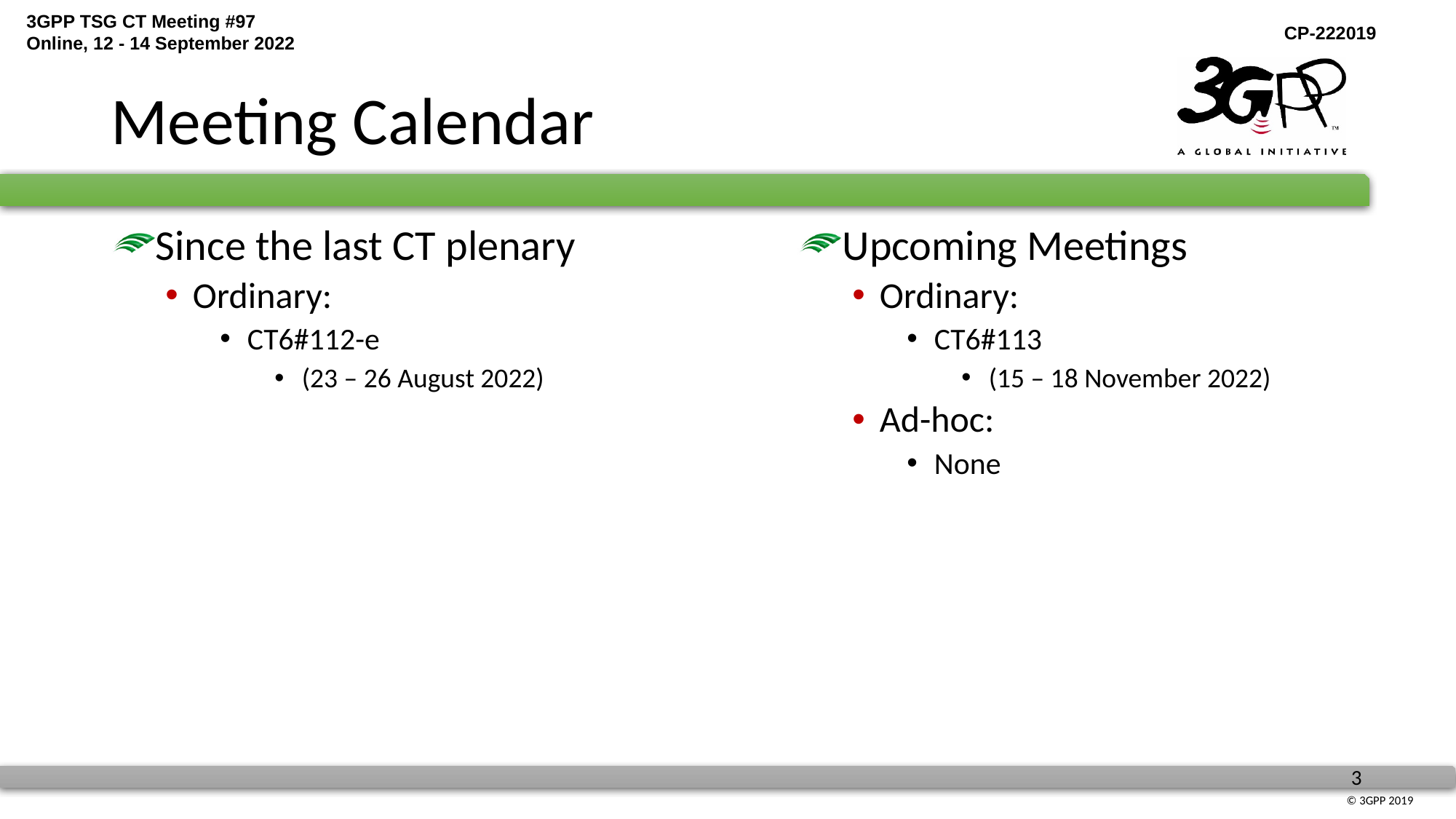

# Meeting Calendar
Since the last CT plenary
Ordinary:
CT6#112-e
(23 – 26 August 2022)
Upcoming Meetings
Ordinary:
CT6#113
(15 – 18 November 2022)
Ad-hoc:
None